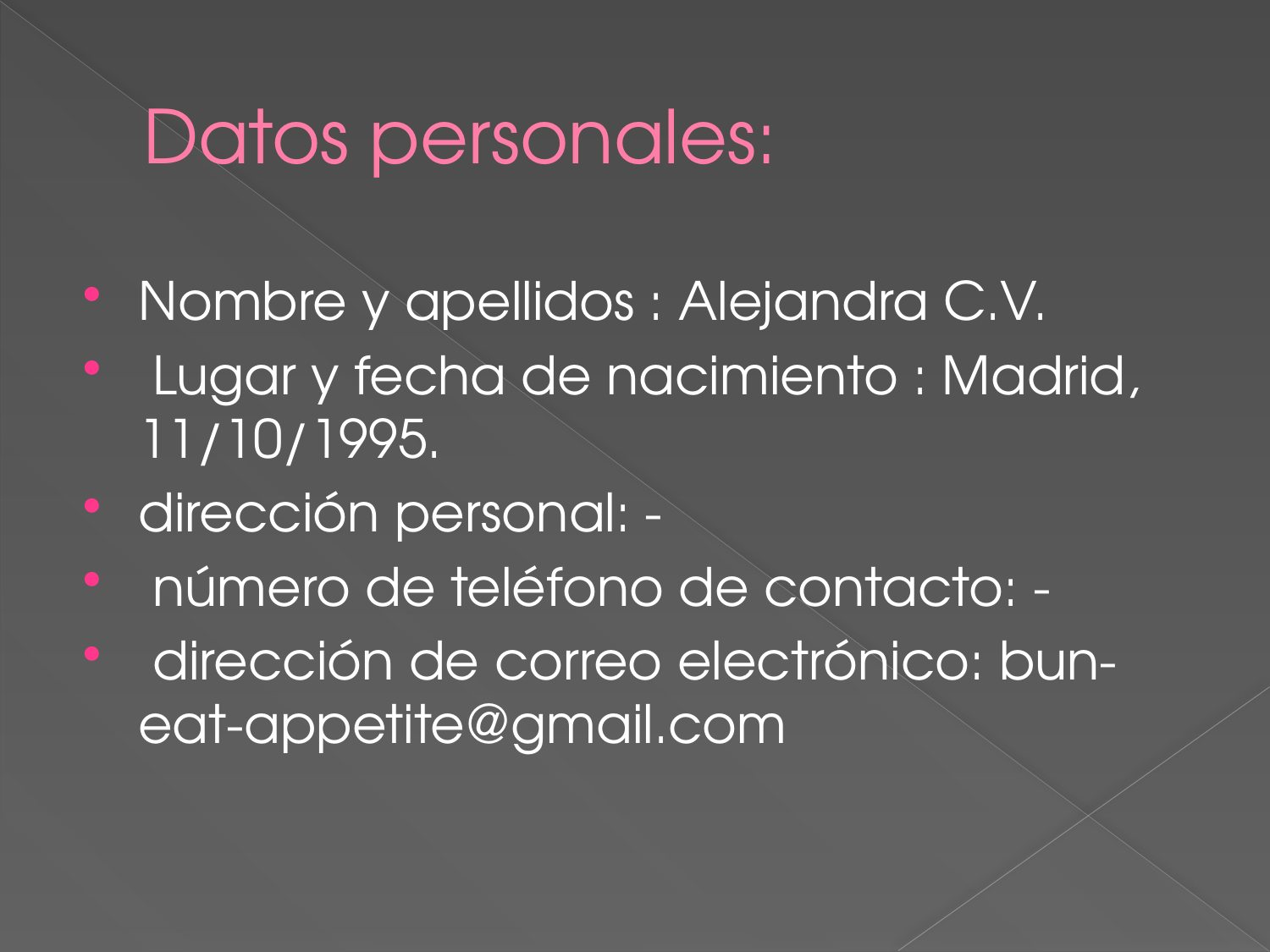

# Datos personales:
Nombre y apellidos : Alejandra C.V.
 Lugar y fecha de nacimiento : Madrid, 11/10/1995.
dirección personal: -
 número de teléfono de contacto: -
 dirección de correo electrónico: bun-eat-appetite@gmail.com